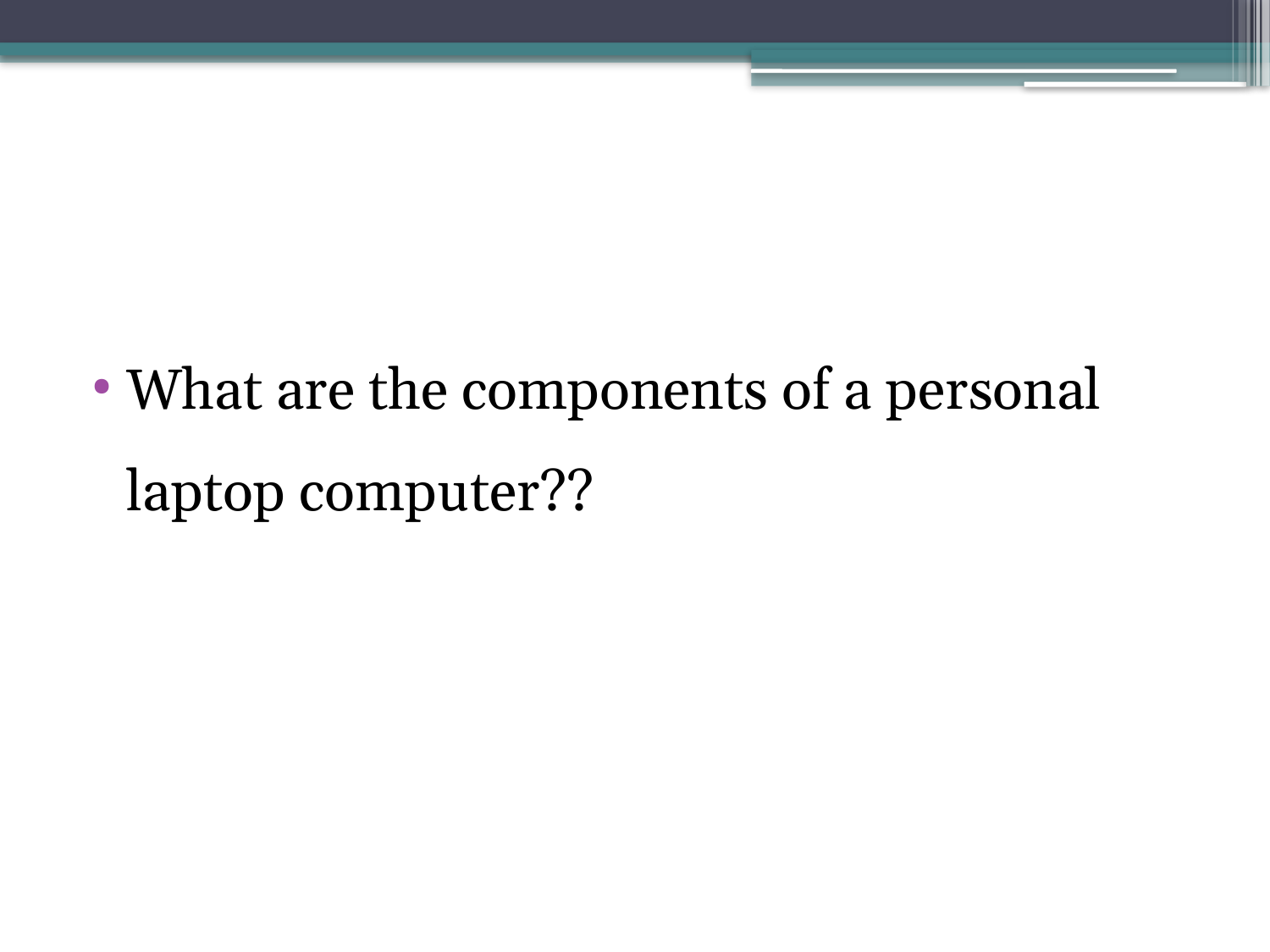

What are the components of a personal laptop computer??